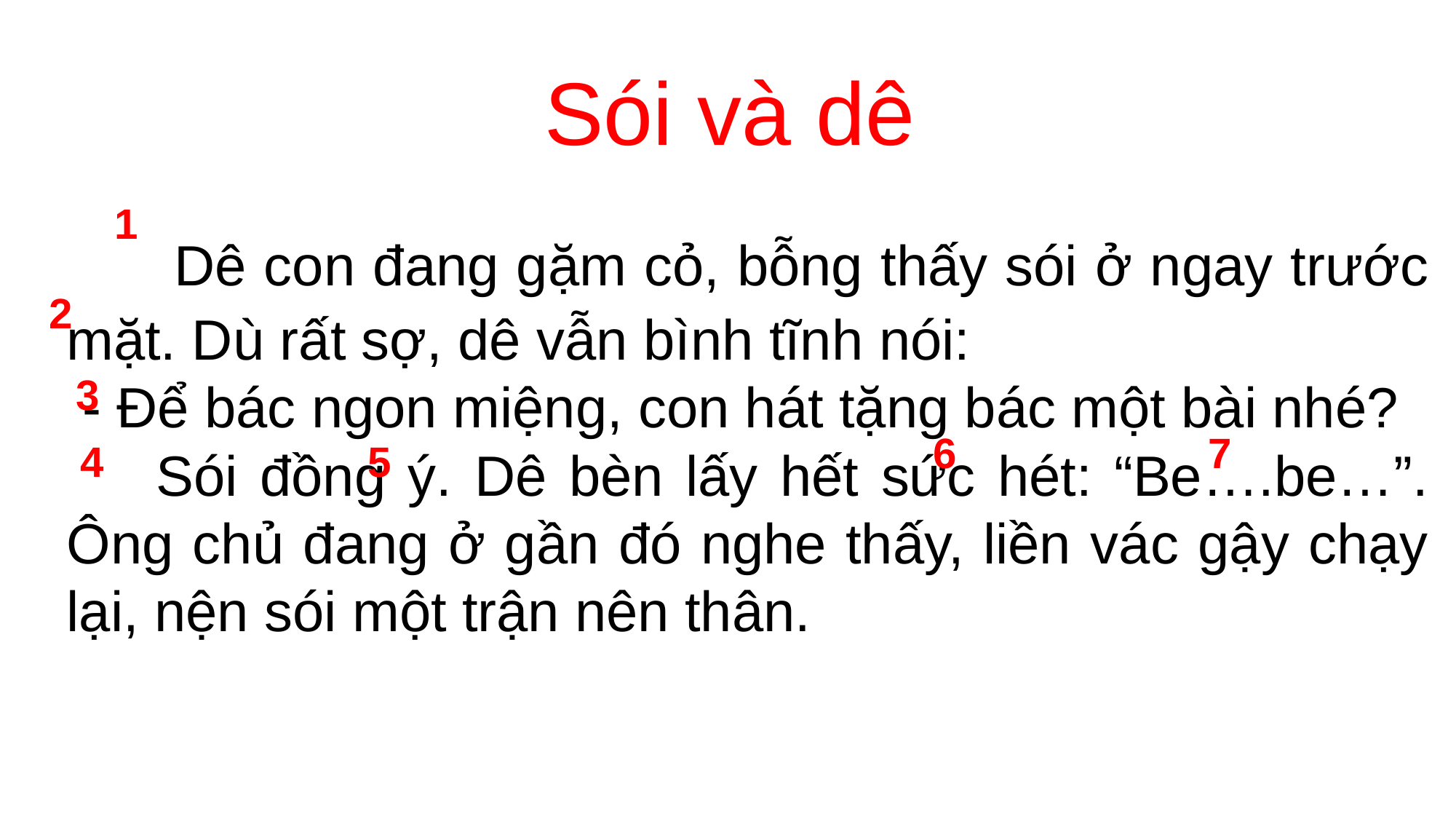

Sói và dê
    Dê con đang gặm cỏ, bỗng thấy sói ở ngay trước mặt. Dù rất sợ, dê vẫn bình tĩnh nói:
 - Để bác ngon miệng, con hát tặng bác một bài nhé?
    Sói đồng ý. Dê bèn lấy hết sức hét: “Be….be…”. Ông chủ đang ở gần đó nghe thấy, liền vác gậy chạy lại, nện sói một trận nên thân.
1
2
3
6
7
4
5